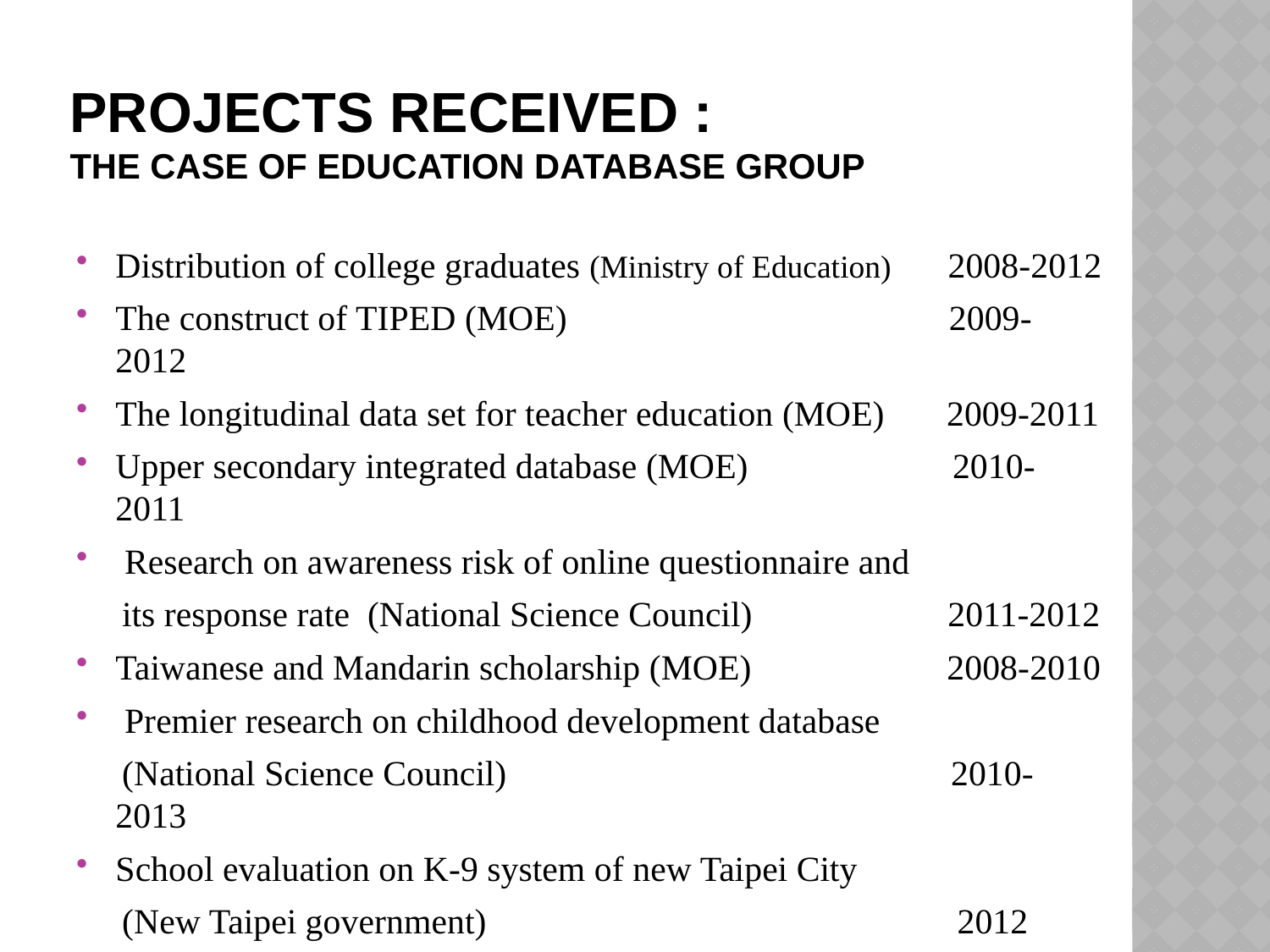

# Projects received : the case of education database group
Distribution of college graduates (Ministry of Education)       2008-2012
The construct of TIPED (MOE)                                           2009-2012
The longitudinal data set for teacher education (MOE)       2009-2011
Upper secondary integrated database (MOE)                       2010-2011
 Research on awareness risk of online questionnaire and
     its response rate  (National Science Council)                      2011-2012
Taiwanese and Mandarin scholarship (MOE)                      2008-2010
 Premier research on childhood development database
     (National Science Council)                                                  2010-2013
School evaluation on K-9 system of new Taipei City
     (New Taipei government)                                                     2012